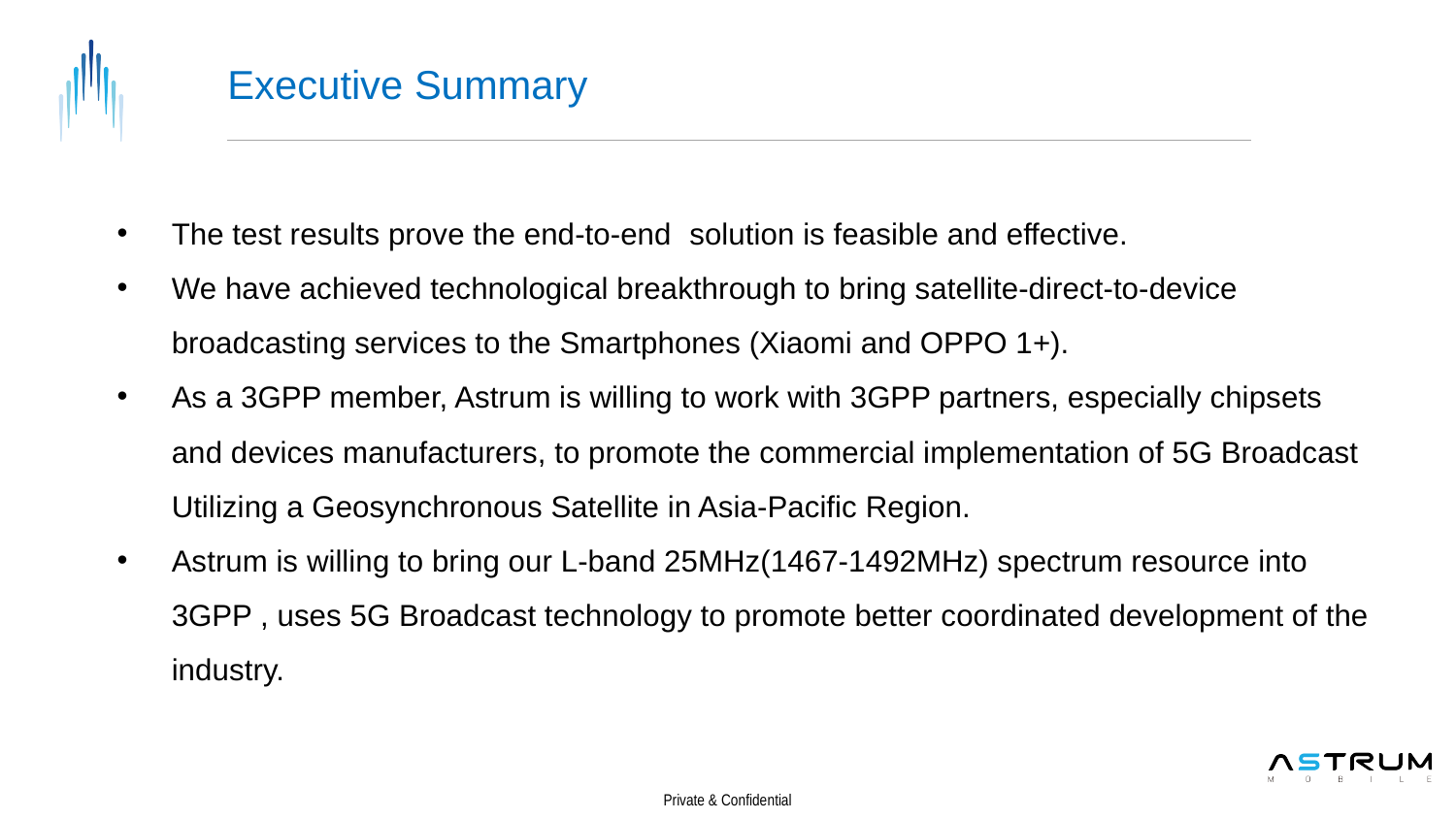

Executive Summary
The test results prove the end-to-end  solution is feasible and effective.
We have achieved technological breakthrough to bring satellite-direct-to-device broadcasting services to the Smartphones (Xiaomi and OPPO 1+).
As a 3GPP member, Astrum is willing to work with 3GPP partners, especially chipsets and devices manufacturers, to promote the commercial implementation of 5G Broadcast Utilizing a Geosynchronous Satellite in Asia-Pacific Region.
Astrum is willing to bring our L-band 25MHz(1467-1492MHz) spectrum resource into 3GPP , uses 5G Broadcast technology to promote better coordinated development of the industry.
Private & Confidential